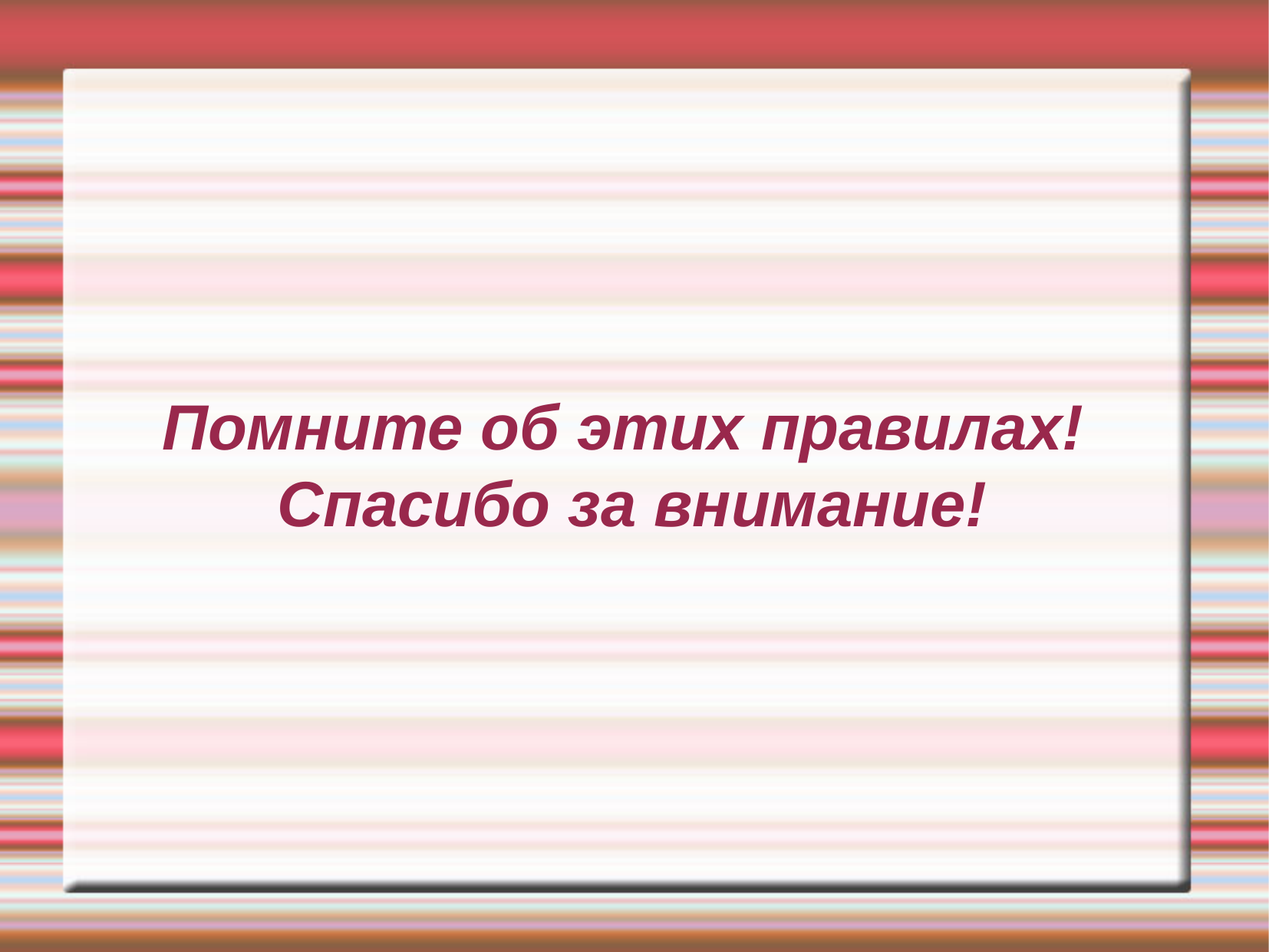

Помните об этих правилах!
Спасибо за внимание!